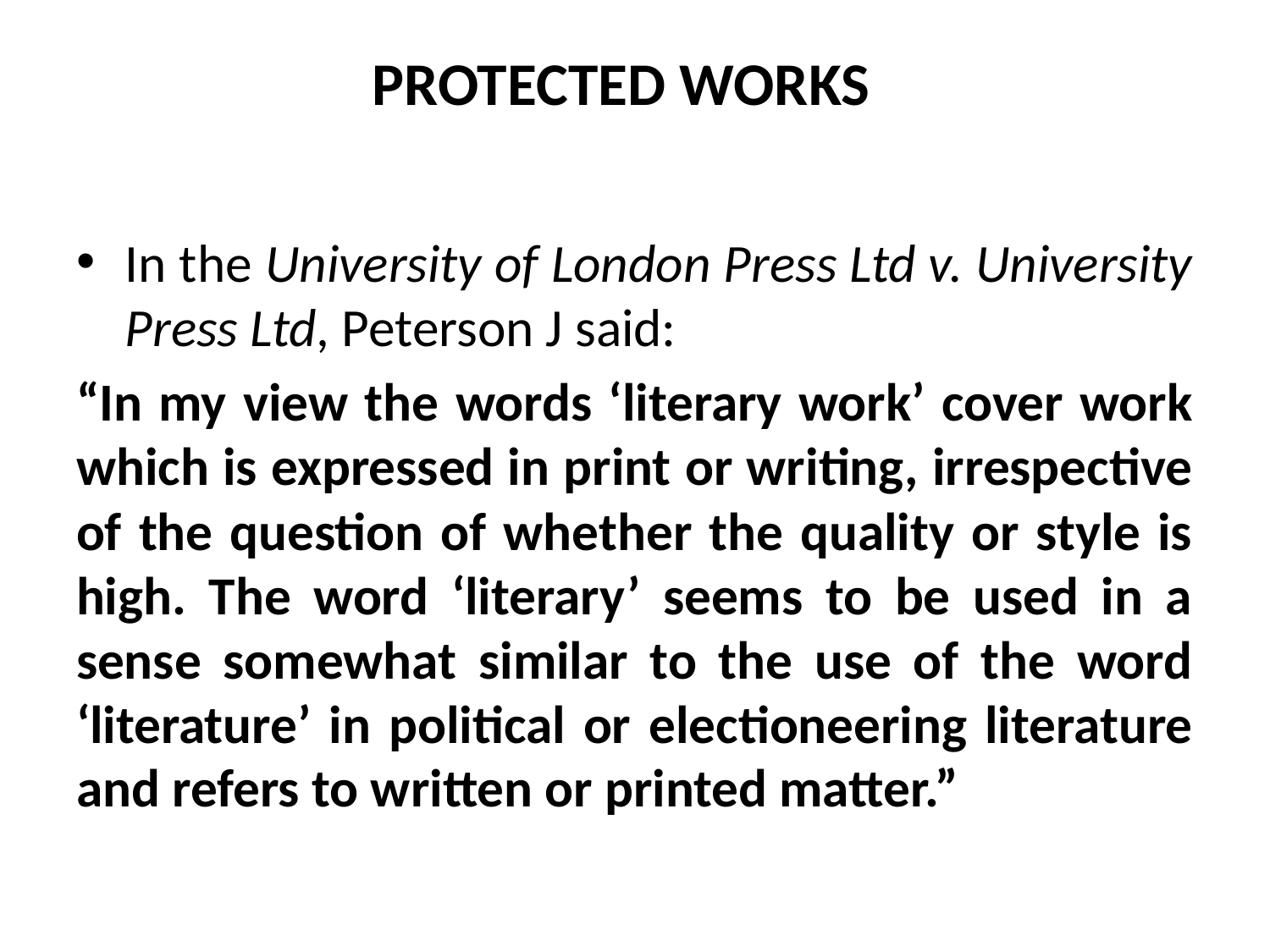

# PROTECTED WORKS
In the University of London Press Ltd v. University Press Ltd, Peterson J said:
“In my view the words ‘literary work’ cover work which is expressed in print or writing, irrespective of the question of whether the quality or style is high. The word ‘literary’ seems to be used in a sense somewhat similar to the use of the word ‘literature’ in political or electioneering literature and refers to written or printed matter.”